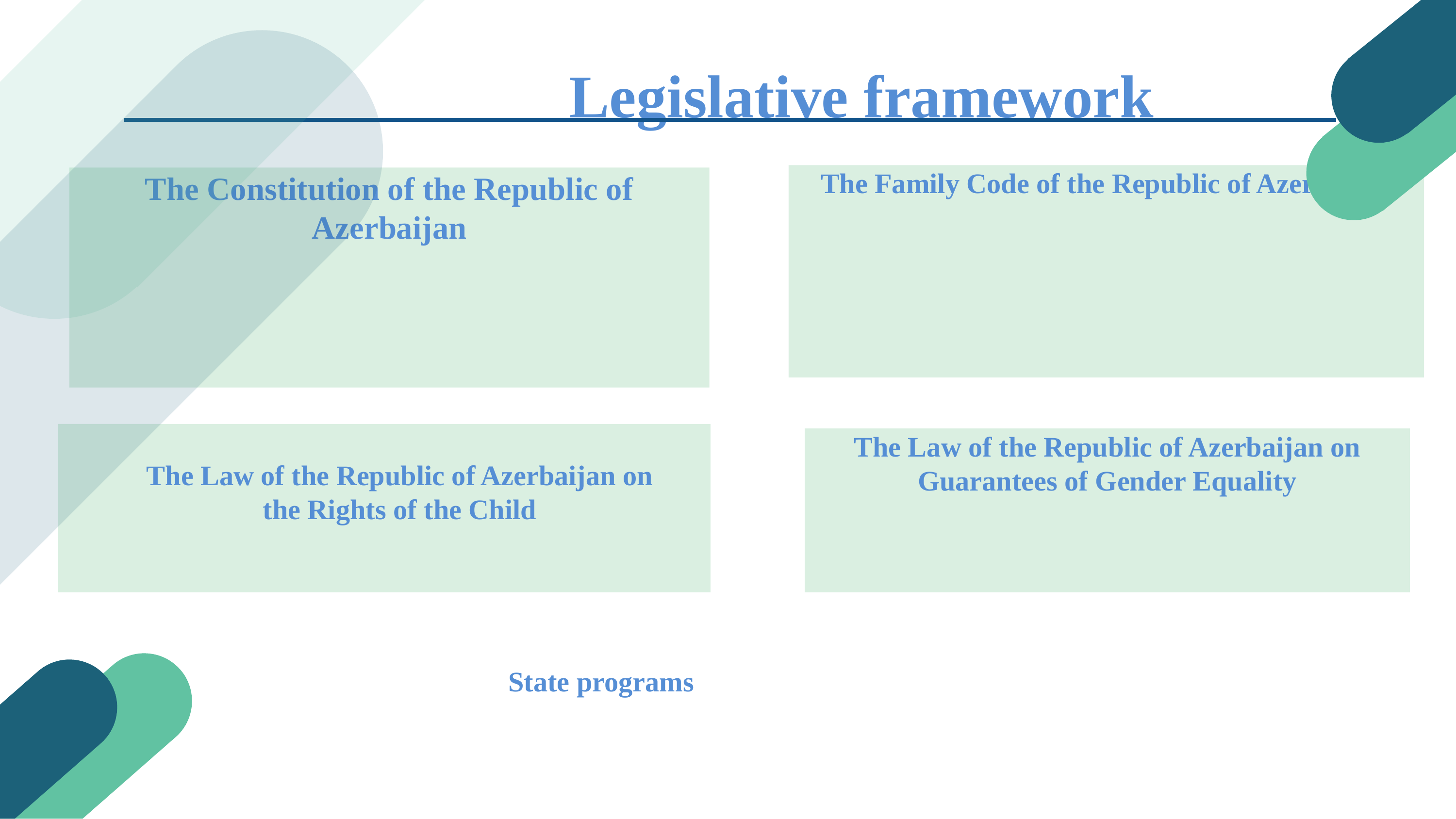

# Legislative framework

The Family Code of the Republic of Azerbaijan
The Constitution of the Republic of Azerbaijan

The Law of the Republic of Azerbaijan on Guarantees of Gender Equality
The Law of the Republic of Azerbaijan on the Rights of the Child

State programs